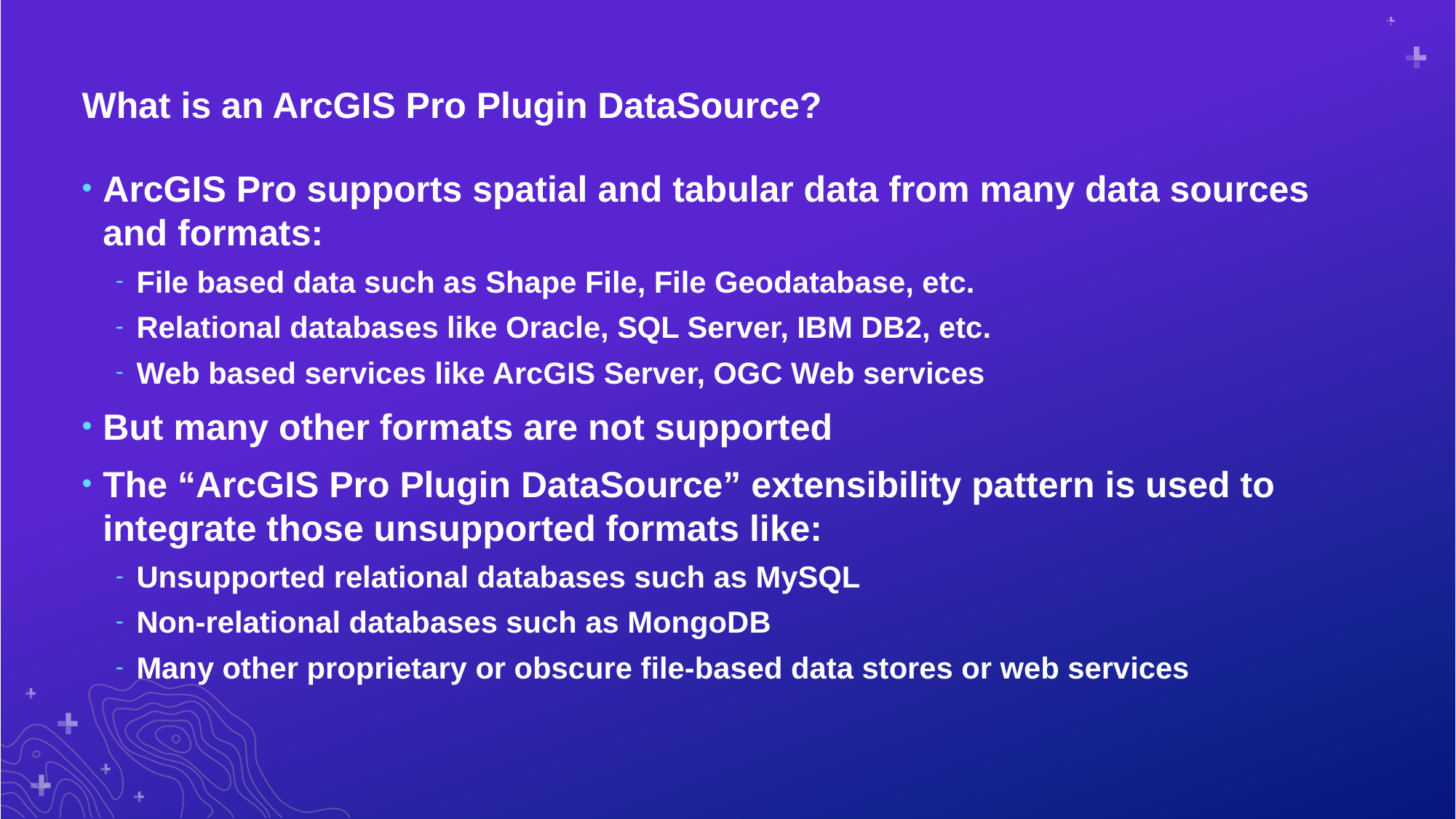

# What is an ArcGIS Pro Plugin DataSource?
ArcGIS Pro supports spatial and tabular data from many data sources and formats:
File based data such as Shape File, File Geodatabase, etc.
Relational databases like Oracle, SQL Server, IBM DB2, etc.
Web based services like ArcGIS Server, OGC Web services
But many other formats are not supported
The “ArcGIS Pro Plugin DataSource” extensibility pattern is used to integrate those unsupported formats like:
Unsupported relational databases such as MySQL
Non-relational databases such as MongoDB
Many other proprietary or obscure file-based data stores or web services